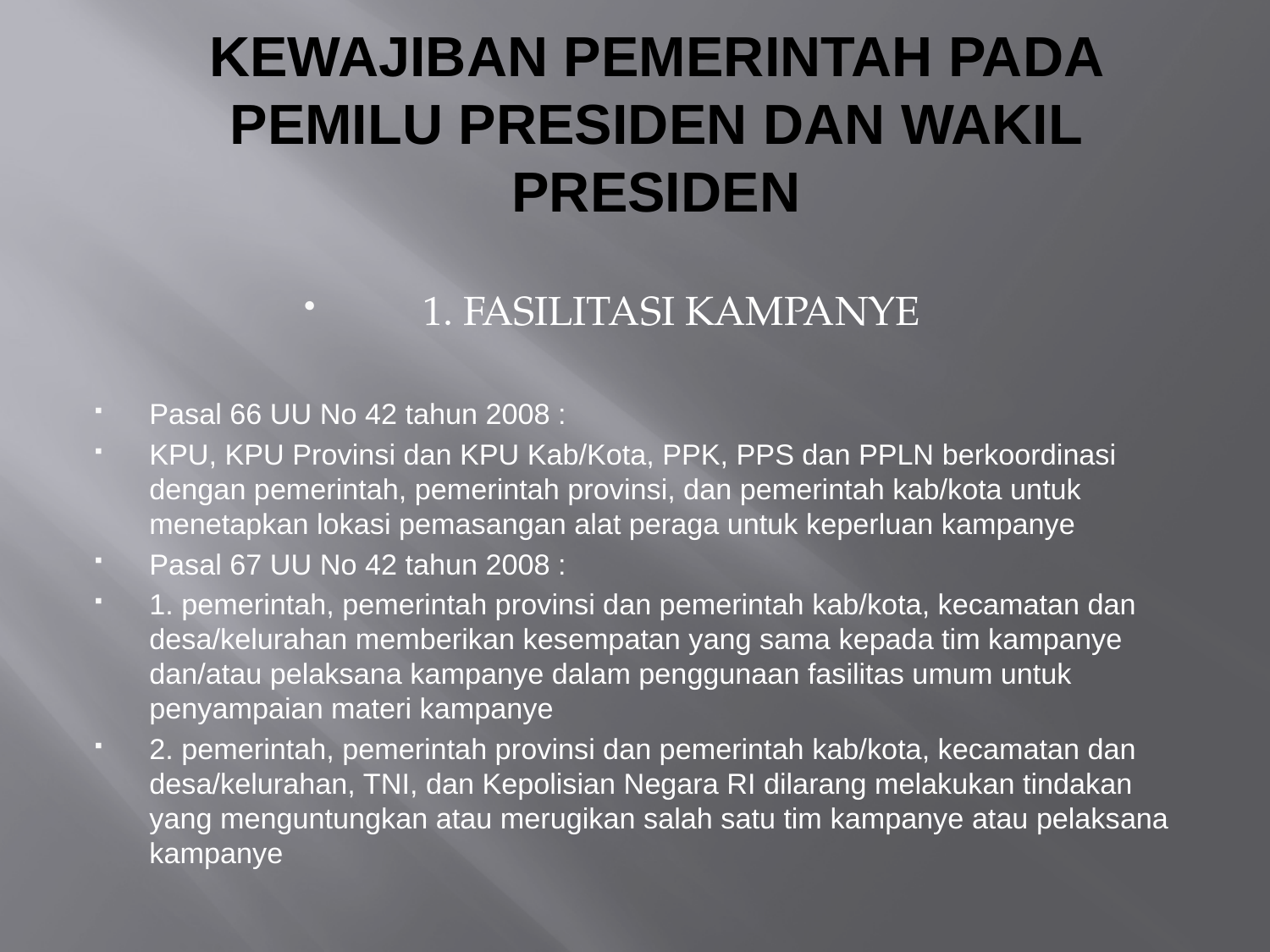

# KEWAJIBAN PEMERINTAH PADA PEMILU PRESIDEN DAN WAKIL PRESIDEN

1. FASILITASI KAMPANYE

Pasal 66 UU No 42 tahun 2008 :
KPU, KPU Provinsi dan KPU Kab/Kota, PPK, PPS dan PPLN berkoordinasi dengan pemerintah, pemerintah provinsi, dan pemerintah kab/kota untuk menetapkan lokasi pemasangan alat peraga untuk keperluan kampanye
Pasal 67 UU No 42 tahun 2008 :
1. pemerintah, pemerintah provinsi dan pemerintah kab/kota, kecamatan dan desa/kelurahan memberikan kesempatan yang sama kepada tim kampanye dan/atau pelaksana kampanye dalam penggunaan fasilitas umum untuk penyampaian materi kampanye
2. pemerintah, pemerintah provinsi dan pemerintah kab/kota, kecamatan dan desa/kelurahan, TNI, dan Kepolisian Negara RI dilarang melakukan tindakan yang menguntungkan atau merugikan salah satu tim kampanye atau pelaksana kampanye